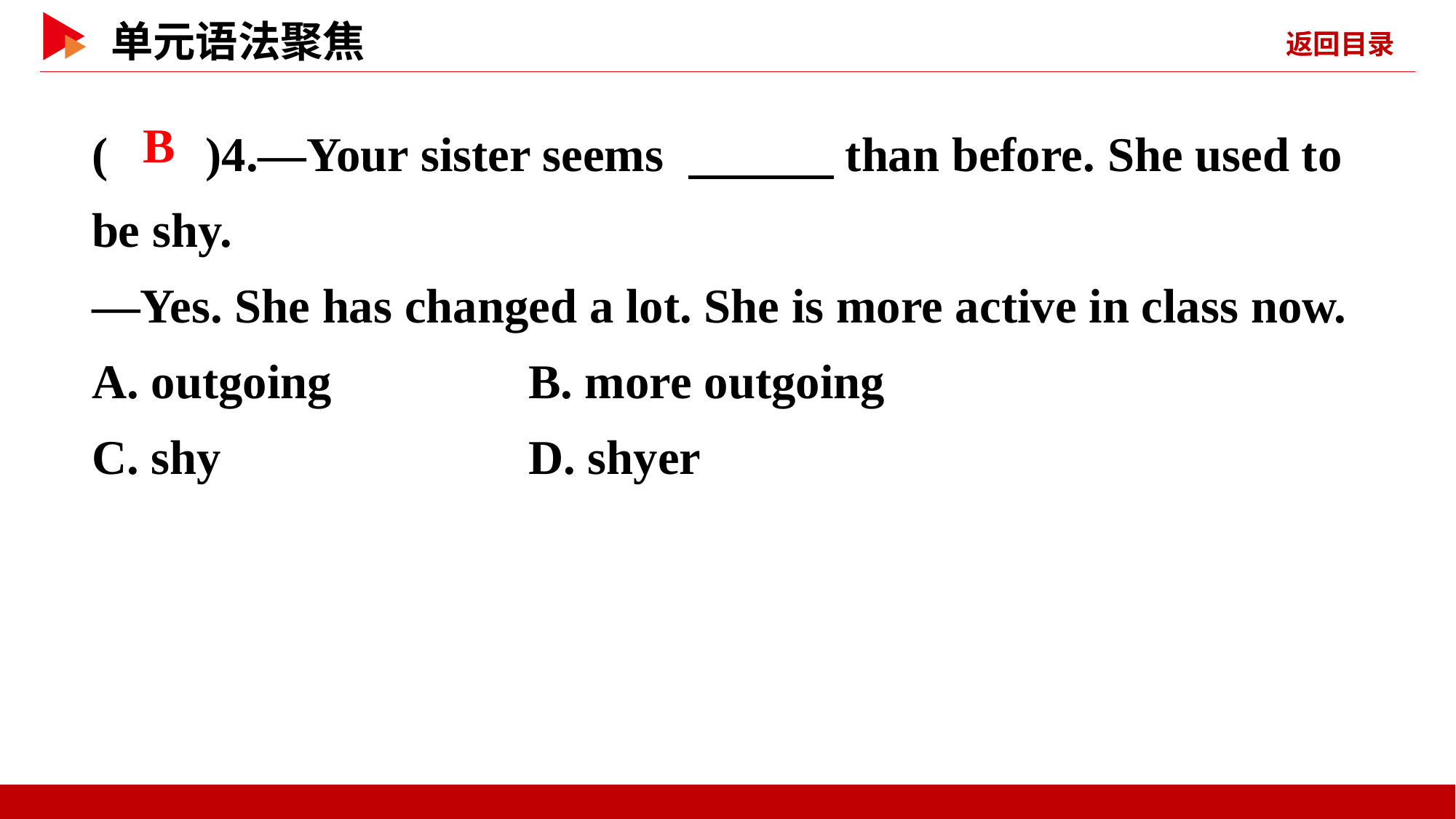

(        )4.—Your sister seems 　　　than before. She used to be shy.
—Yes. She has changed a lot. She is more active in class now.
A. outgoing             	B. more outgoing
C. shy             		D. shyer
   B